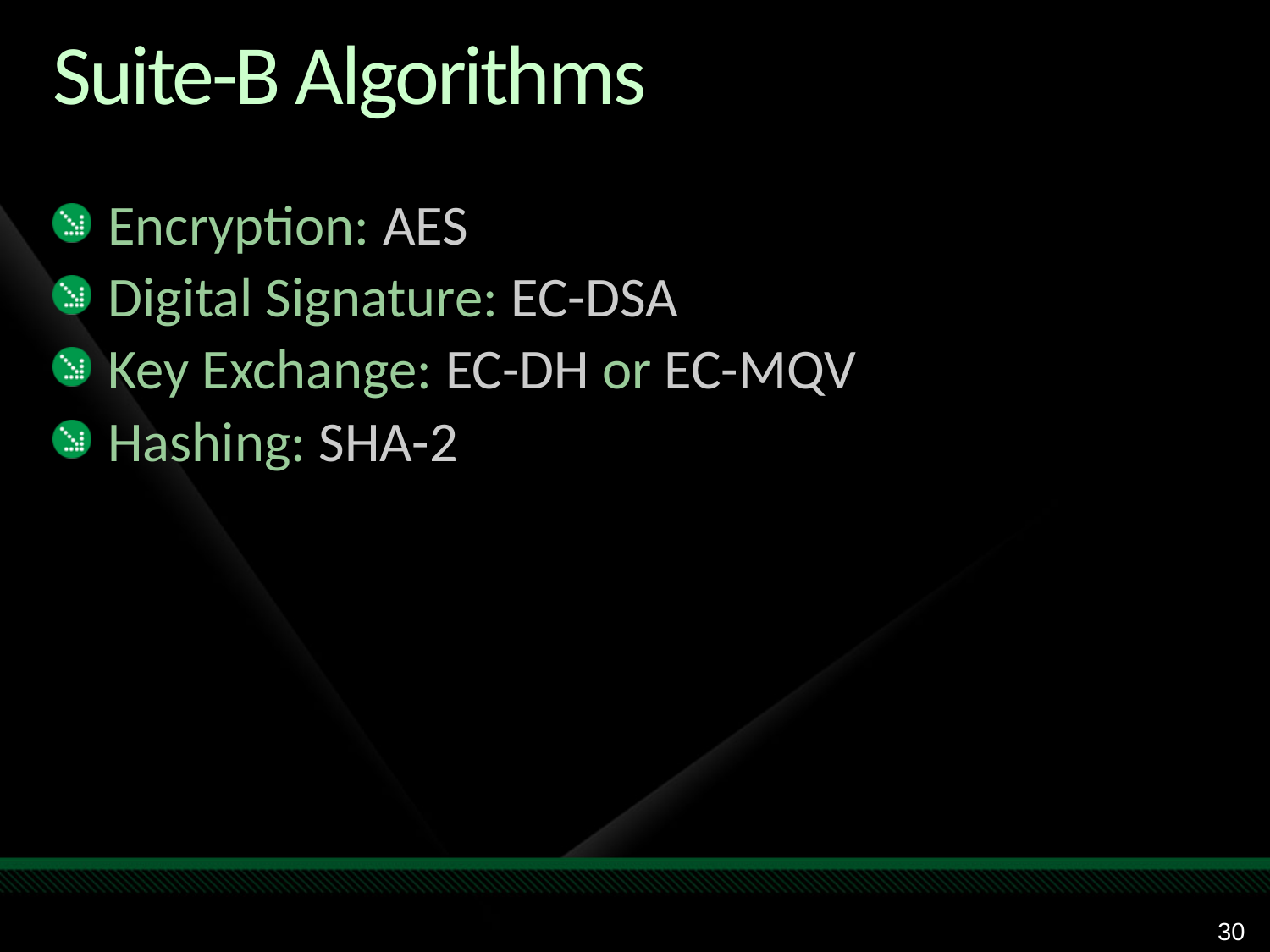

# Suite-B Algorithms
Encryption: AES
Digital Signature: EC-DSA
Key Exchange: EC-DH or EC-MQV
Hashing: SHA-2